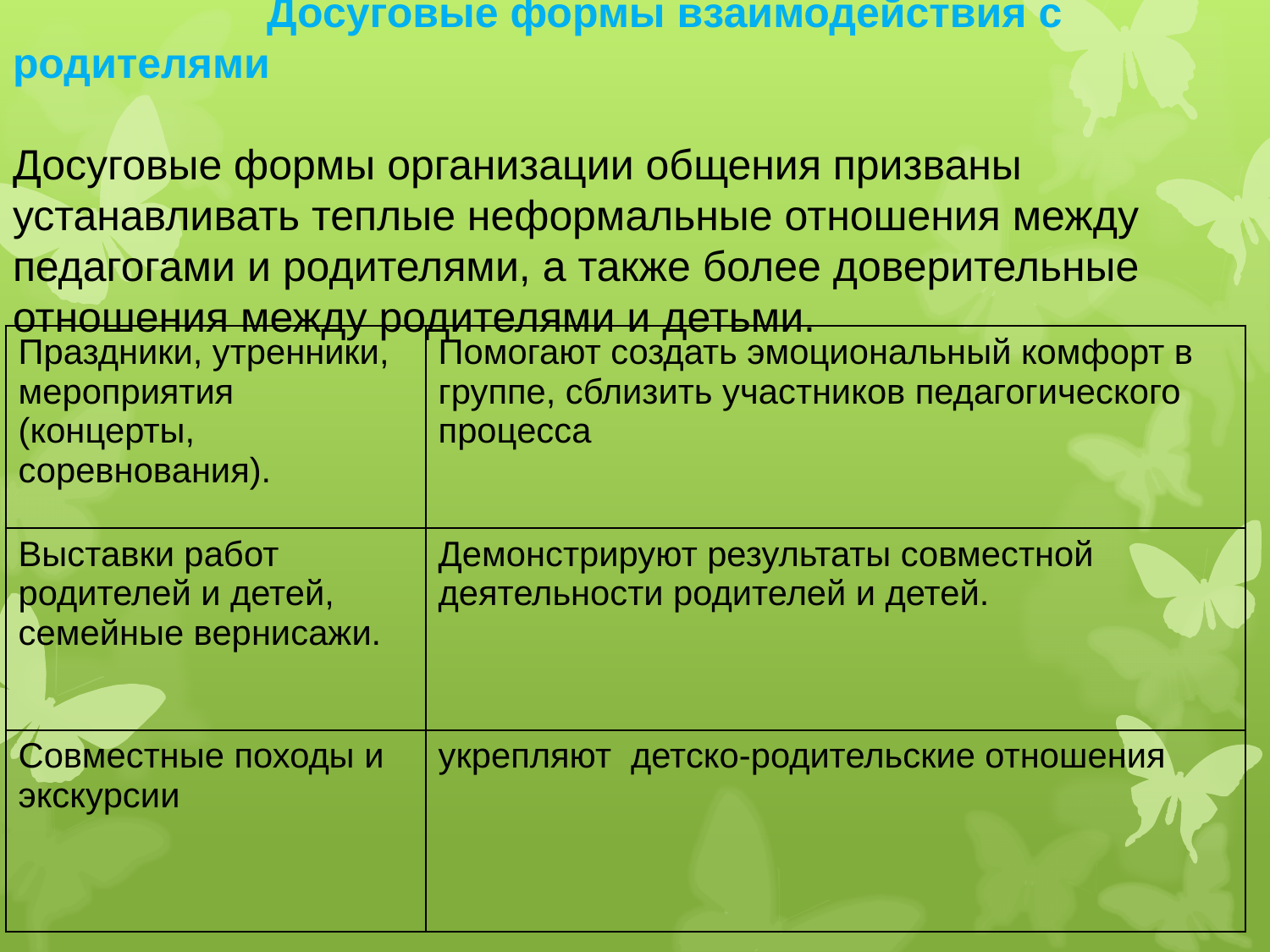

# Досуговые формы взаимодействия с родителями Досуговые формы организации общения призваны устанавливать теплые неформальные отношения между педагогами и родителями, а также более доверительные отношения между родителями и детьми.
| Праздники, утренники, мероприятия (концерты, соревнования). | Помогают создать эмоциональный комфорт в группе, сблизить участников педагогического процесса |
| --- | --- |
| Выставки работ родителей и детей, семейные вернисажи. | Демонстрируют результаты совместной деятельности родителей и детей. |
| Совместные походы и экскурсии | укрепляют детско-родительские отношения |